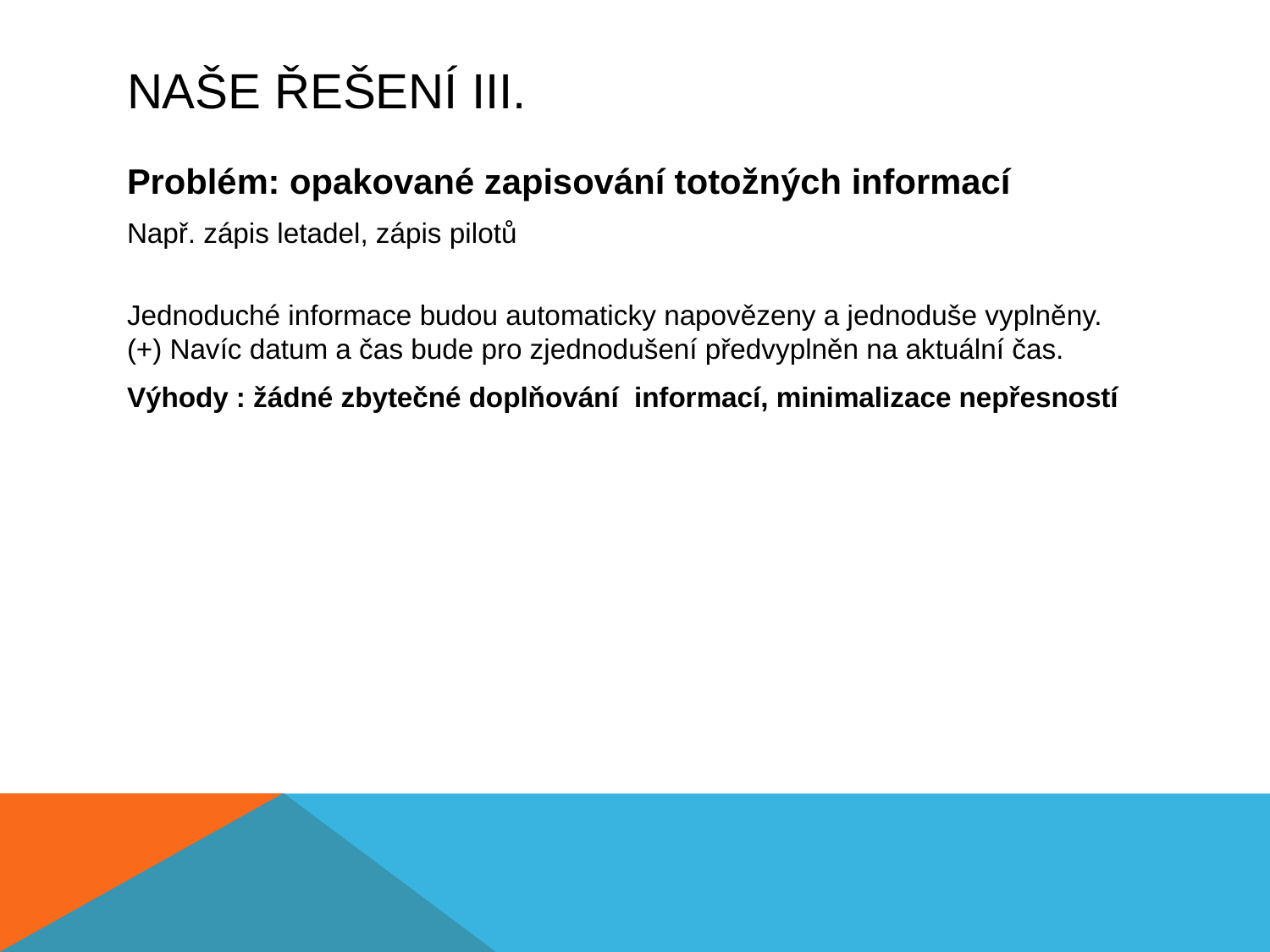

# Naše řešení III.
Problém: opakované zapisování totožných informací
Např. zápis letadel, zápis pilotů

Jednoduché informace budou automaticky napovězeny a jednoduše vyplněny.
(+) Navíc datum a čas bude pro zjednodušení předvyplněn na aktuální čas.
Výhody : žádné zbytečné doplňování  informací, minimalizace nepřesností